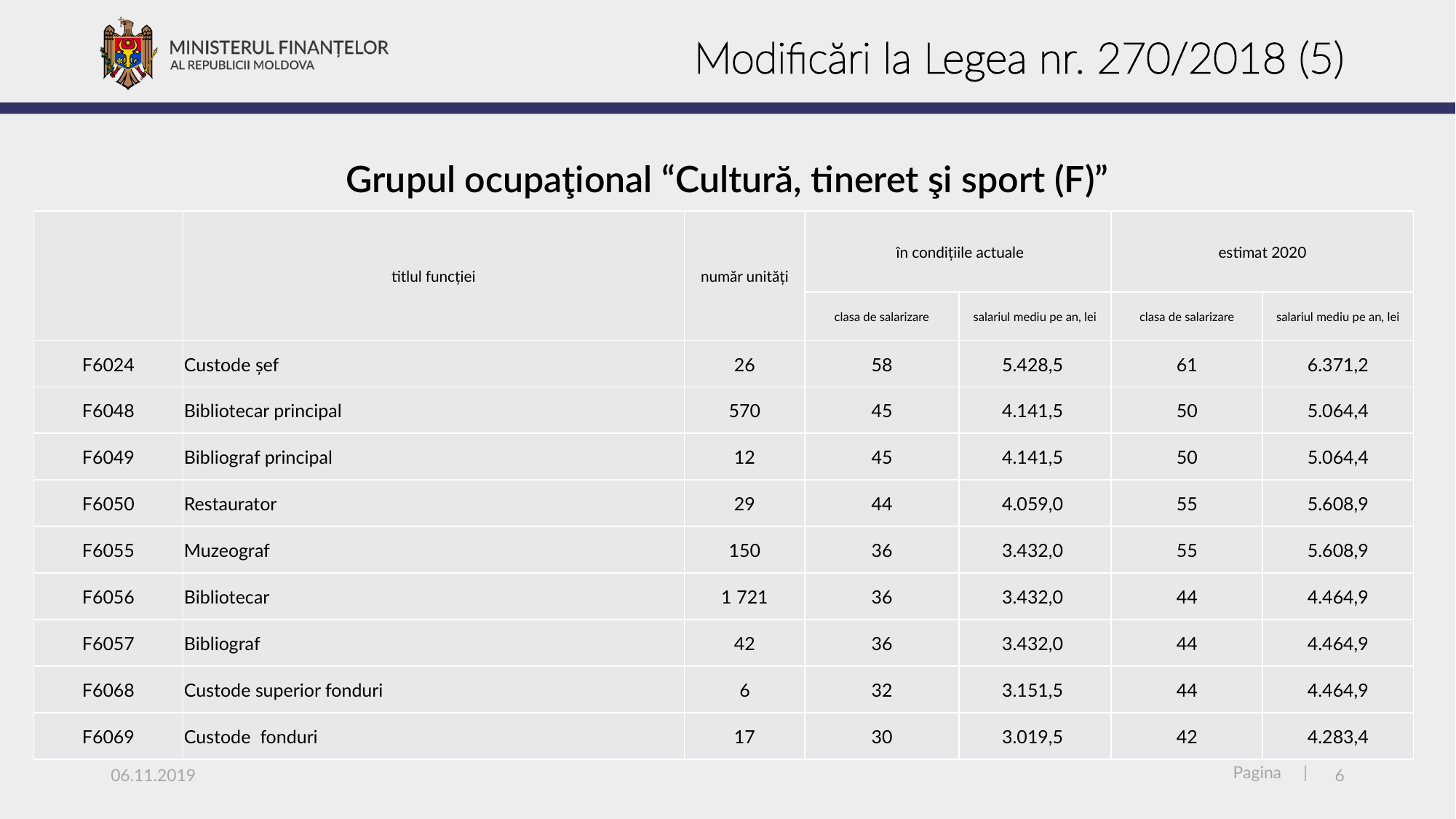

Modificări la Legea nr. 270/2018 (5)

# Grupul ocupaţional “Cultură, tineret şi sport (F)”
|  | titlul funcției | număr unități | în condițiile actuale |  | estimat 2020 |  |
| --- | --- | --- | --- | --- | --- | --- |
|  |  |  | clasa de salarizare | salariul mediu pe an, lei | clasa de salarizare | salariul mediu pe an, lei |
| F6024 | Custode șef | 26 | 58 | 5.428,5 | 61 | 6.371,2 |
| F6048 | Bibliotecar principal | 570 | 45 | 4.141,5 | 50 | 5.064,4 |
| F6049 | Bibliograf principal | 12 | 45 | 4.141,5 | 50 | 5.064,4 |
| F6050 | Restaurator | 29 | 44 | 4.059,0 | 55 | 5.608,9 |
| F6055 | Muzeograf | 150 | 36 | 3.432,0 | 55 | 5.608,9 |
| F6056 | Bibliotecar | 1 721 | 36 | 3.432,0 | 44 | 4.464,9 |
| F6057 | Bibliograf | 42 | 36 | 3.432,0 | 44 | 4.464,9 |
| F6068 | Custode superior fonduri | 6 | 32 | 3.151,5 | 44 | 4.464,9 |
| F6069 | Custode fonduri | 17 | 30 | 3.019,5 | 42 | 4.283,4 |
06.11.2019
6